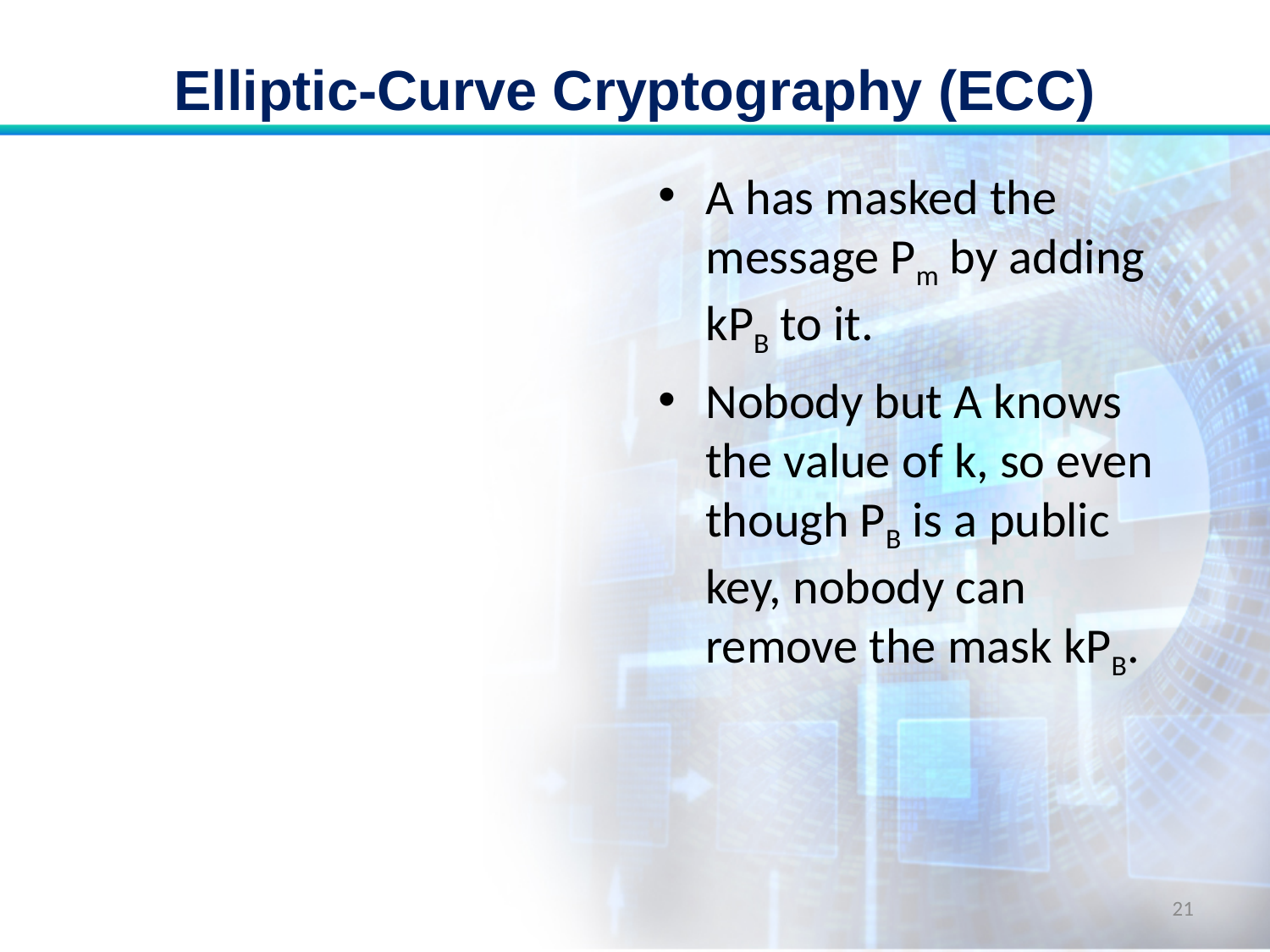

# Elliptic-Curve Cryptography (ECC)
A has masked the message Pm by adding kPB to it.
Nobody but A knows the value of k, so even though PB is a public key, nobody can remove the mask kPB.
21